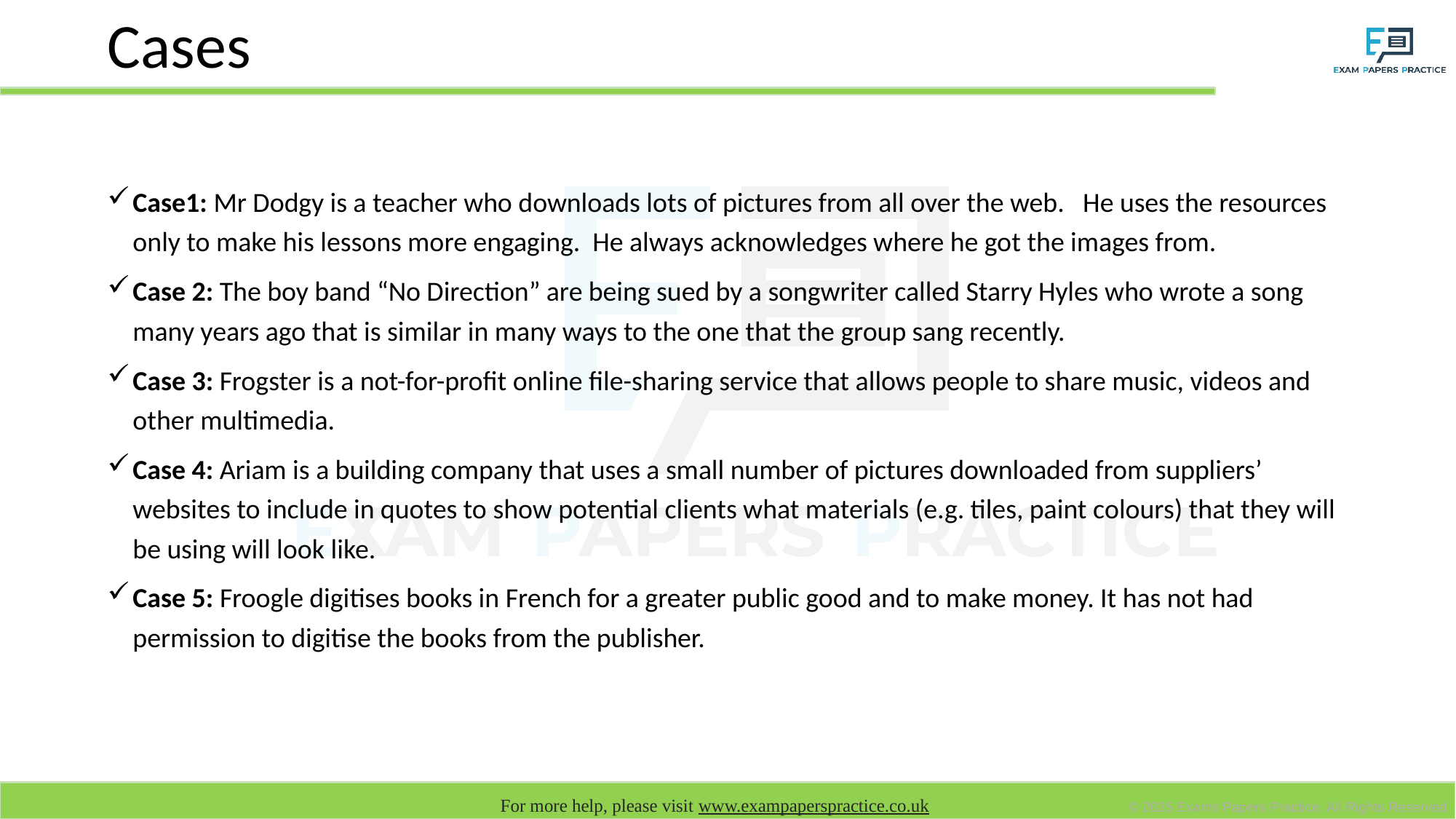

# Cases
Case1: Mr Dodgy is a teacher who downloads lots of pictures from all over the web.   He uses the resources only to make his lessons more engaging.  He always acknowledges where he got the images from.
Case 2: The boy band “No Direction” are being sued by a songwriter called Starry Hyles who wrote a song many years ago that is similar in many ways to the one that the group sang recently.
Case 3: Frogster is a not-for-profit online file-sharing service that allows people to share music, videos and other multimedia.
Case 4: Ariam is a building company that uses a small number of pictures downloaded from suppliers’ websites to include in quotes to show potential clients what materials (e.g. tiles, paint colours) that they will be using will look like.
Case 5: Froogle digitises books in French for a greater public good and to make money. It has not had permission to digitise the books from the publisher.